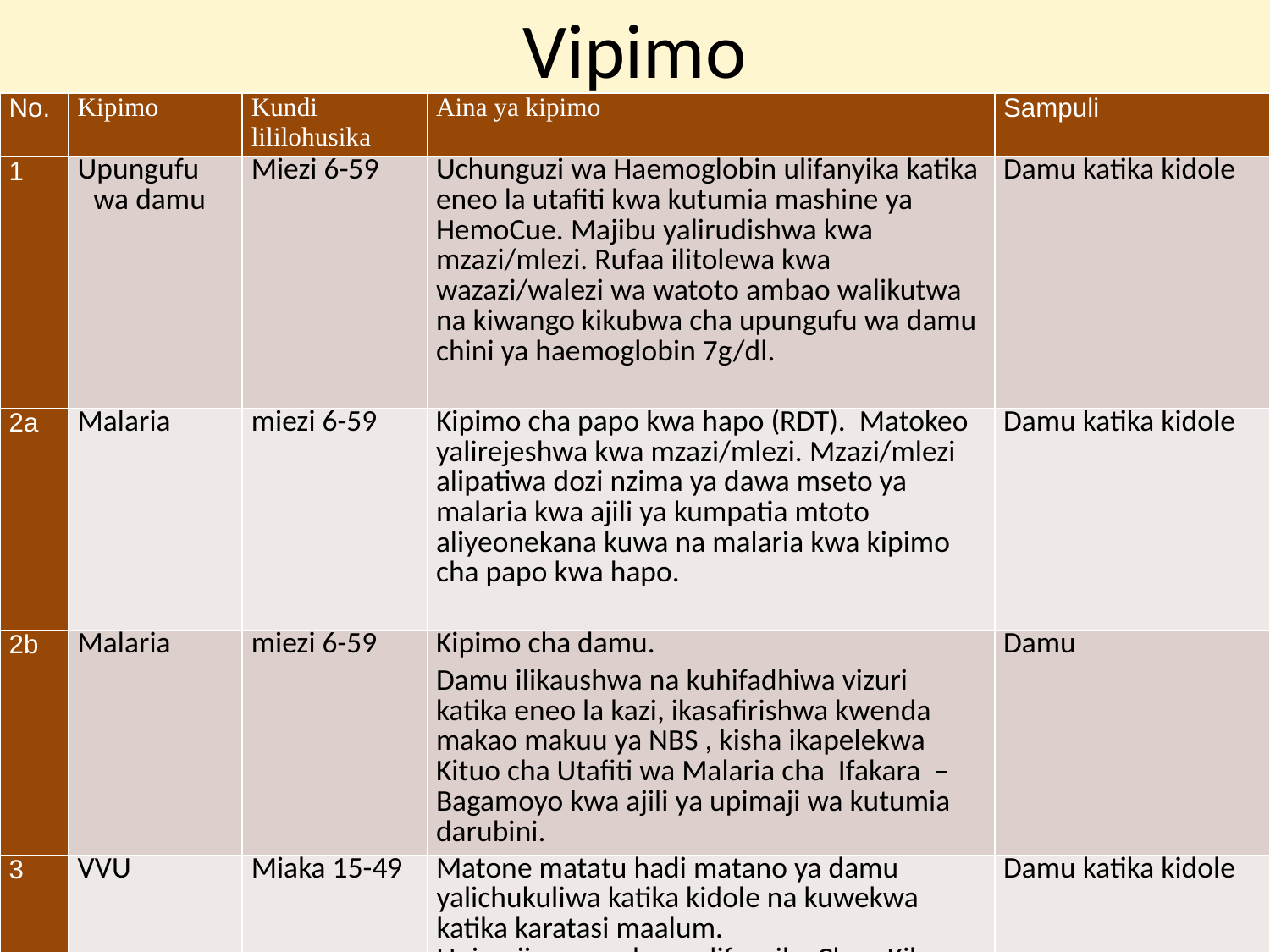

# Vipimo
| No. | Kipimo | Kundi lililohusika | Aina ya kipimo | Sampuli |
| --- | --- | --- | --- | --- |
| 1 | Upungufu wa damu | Miezi 6-59 | Uchunguzi wa Haemoglobin ulifanyika katika eneo la utafiti kwa kutumia mashine ya HemoCue. Majibu yalirudishwa kwa mzazi/mlezi. Rufaa ilitolewa kwa wazazi/walezi wa watoto ambao walikutwa na kiwango kikubwa cha upungufu wa damu chini ya haemoglobin 7g/dl. | Damu katika kidole |
| 2a | Malaria | miezi 6-59 | Kipimo cha papo kwa hapo (RDT). Matokeo yalirejeshwa kwa mzazi/mlezi. Mzazi/mlezi alipatiwa dozi nzima ya dawa mseto ya malaria kwa ajili ya kumpatia mtoto aliyeonekana kuwa na malaria kwa kipimo cha papo kwa hapo. | Damu katika kidole |
| 2b | Malaria | miezi 6-59 | Kipimo cha damu. Damu ilikaushwa na kuhifadhiwa vizuri katika eneo la kazi, ikasafirishwa kwenda makao makuu ya NBS , kisha ikapelekwa Kituo cha Utafiti wa Malaria cha Ifakara – Bagamoyo kwa ajili ya upimaji wa kutumia darubini. | Damu |
| 3 | VVU | Miaka 15-49 | Matone matatu hadi matano ya damu yalichukuliwa katika kidole na kuwekwa katika karatasi maalum. Upimaji wa maabara ulifanyika Chuo Kikuu cha Sayansi za Afya na Tiba Muhimbili (MUHAS). | Damu katika kidole |